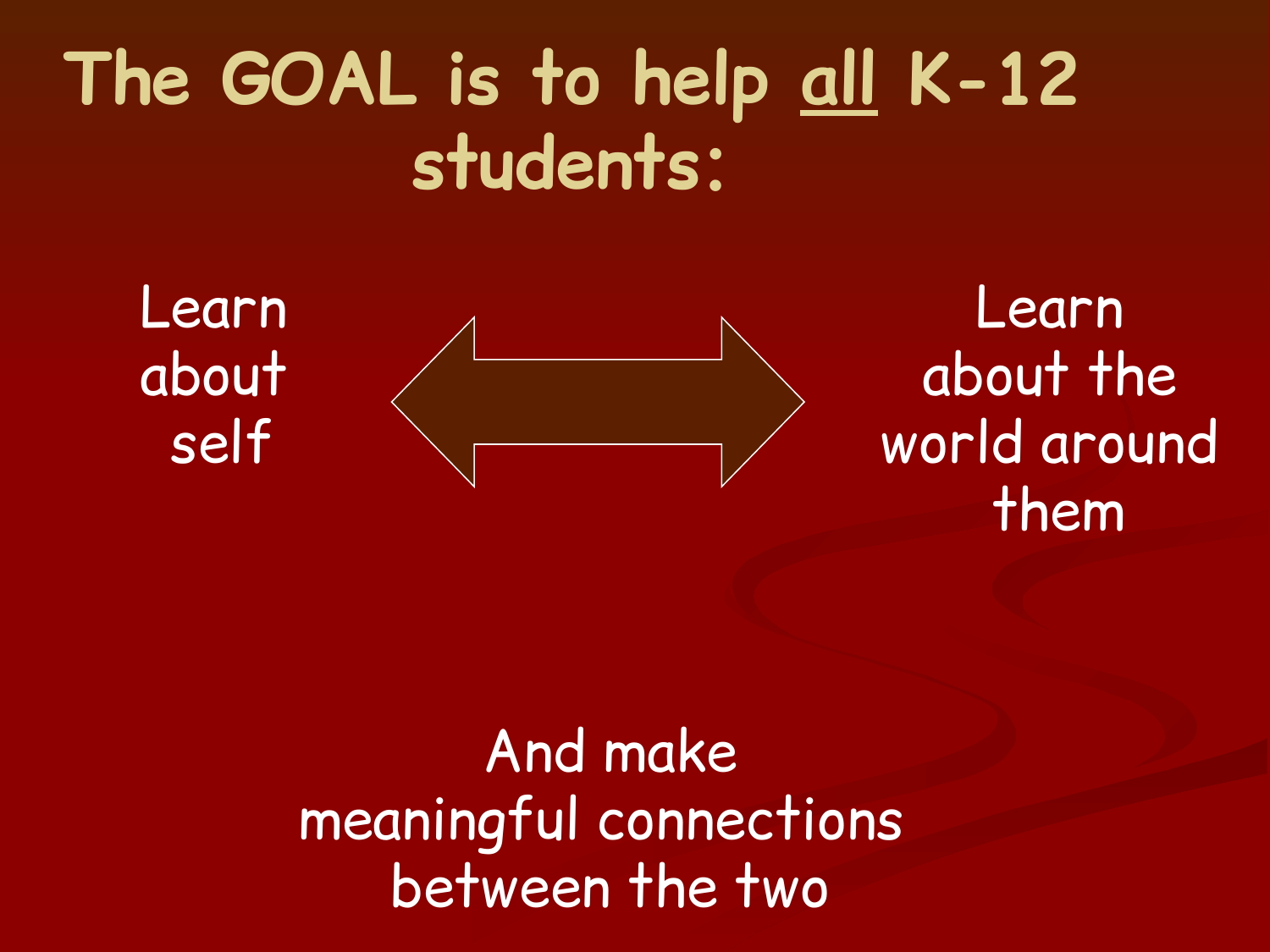

The GOAL is to help all K-12 students:

Learn
about
self
Learn
about the
world around
them

And make
meaningful connections
between the two